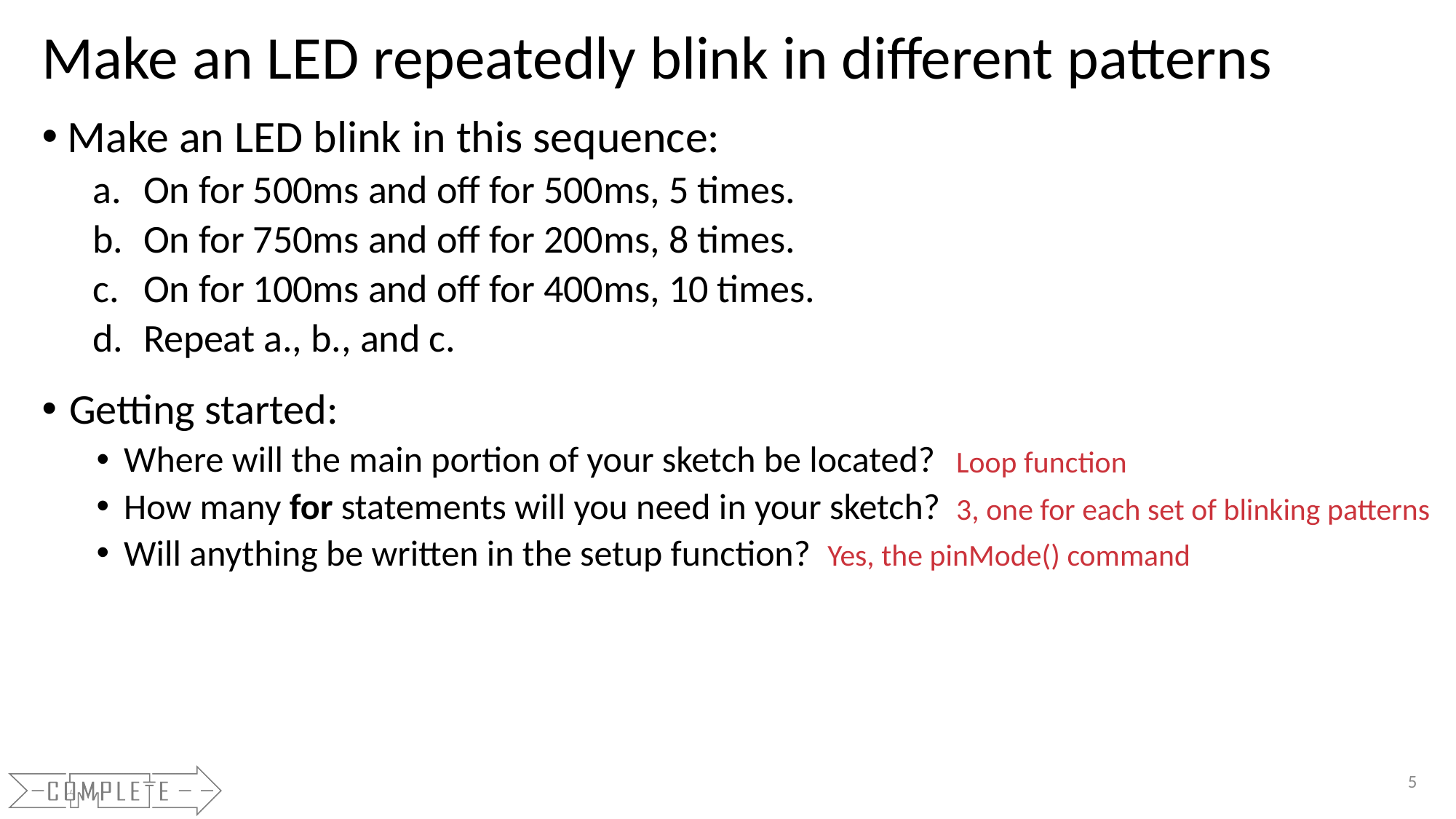

# Make an LED repeatedly blink in different patterns
Make an LED blink in this sequence:
On for 500ms and off for 500ms, 5 times.
On for 750ms and off for 200ms, 8 times.
On for 100ms and off for 400ms, 10 times.
Repeat a., b., and c.
Getting started:
Where will the main portion of your sketch be located?
How many for statements will you need in your sketch?
Will anything be written in the setup function?
Loop function
3, one for each set of blinking patterns
Yes, the pinMode() command
5